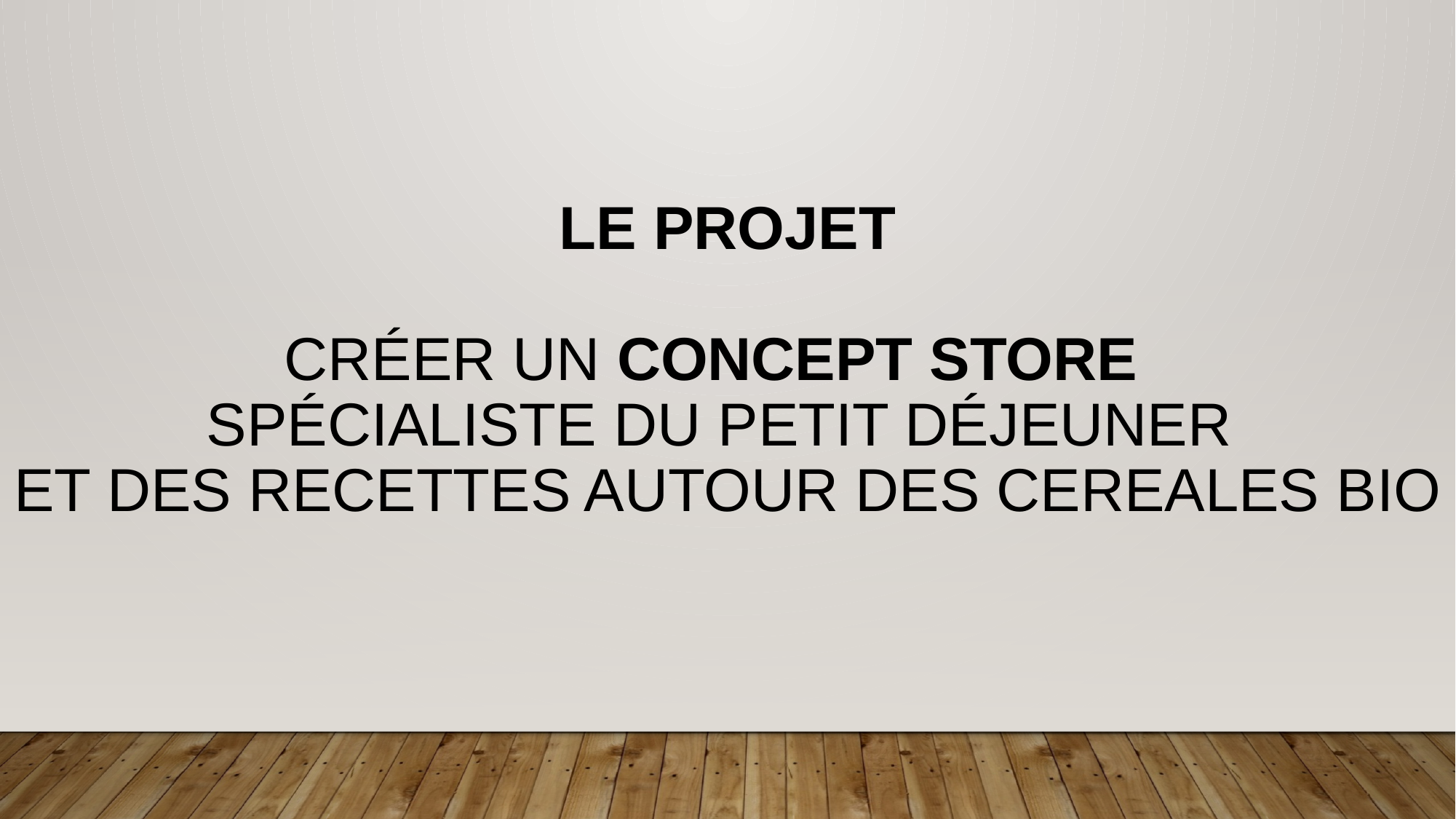

LE PROJET

créer un Concept store
spécialiste du petit déjeuner
Et des recettes Autour des CEREALES bio